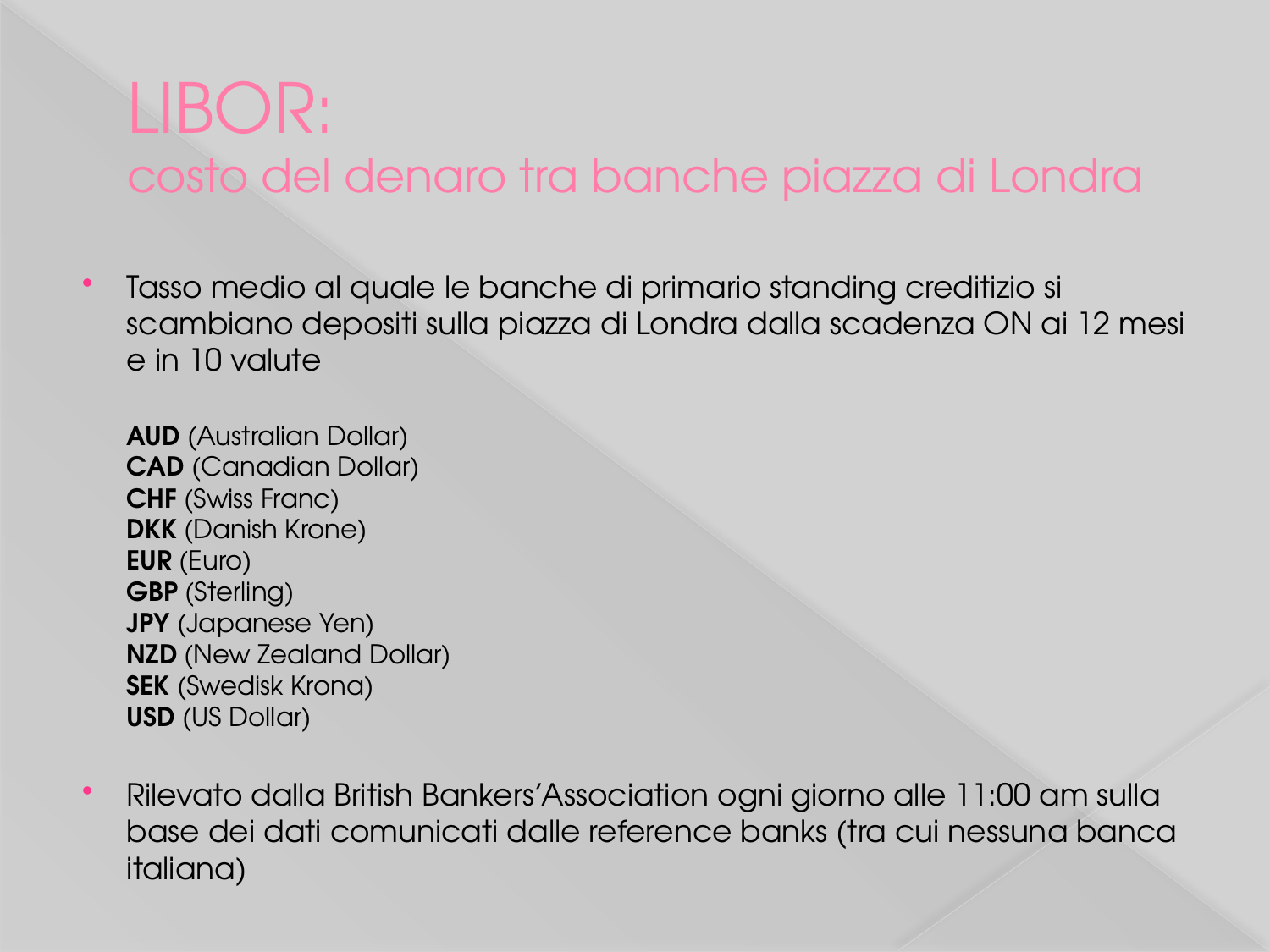

# LIBOR: costo del denaro tra banche piazza di Londra
Tasso medio al quale le banche di primario standing creditizio si scambiano depositi sulla piazza di Londra dalla scadenza ON ai 12 mesi e in 10 valute

	AUD (Australian Dollar)
CAD (Canadian Dollar)
CHF (Swiss Franc)
DKK (Danish Krone)
EUR (Euro)
GBP (Sterling)
JPY (Japanese Yen)
NZD (New Zealand Dollar)
SEK (Swedisk Krona)
USD (US Dollar)

Rilevato dalla British Bankers’Association ogni giorno alle 11:00 am sulla base dei dati comunicati dalle reference banks (tra cui nessuna banca italiana)